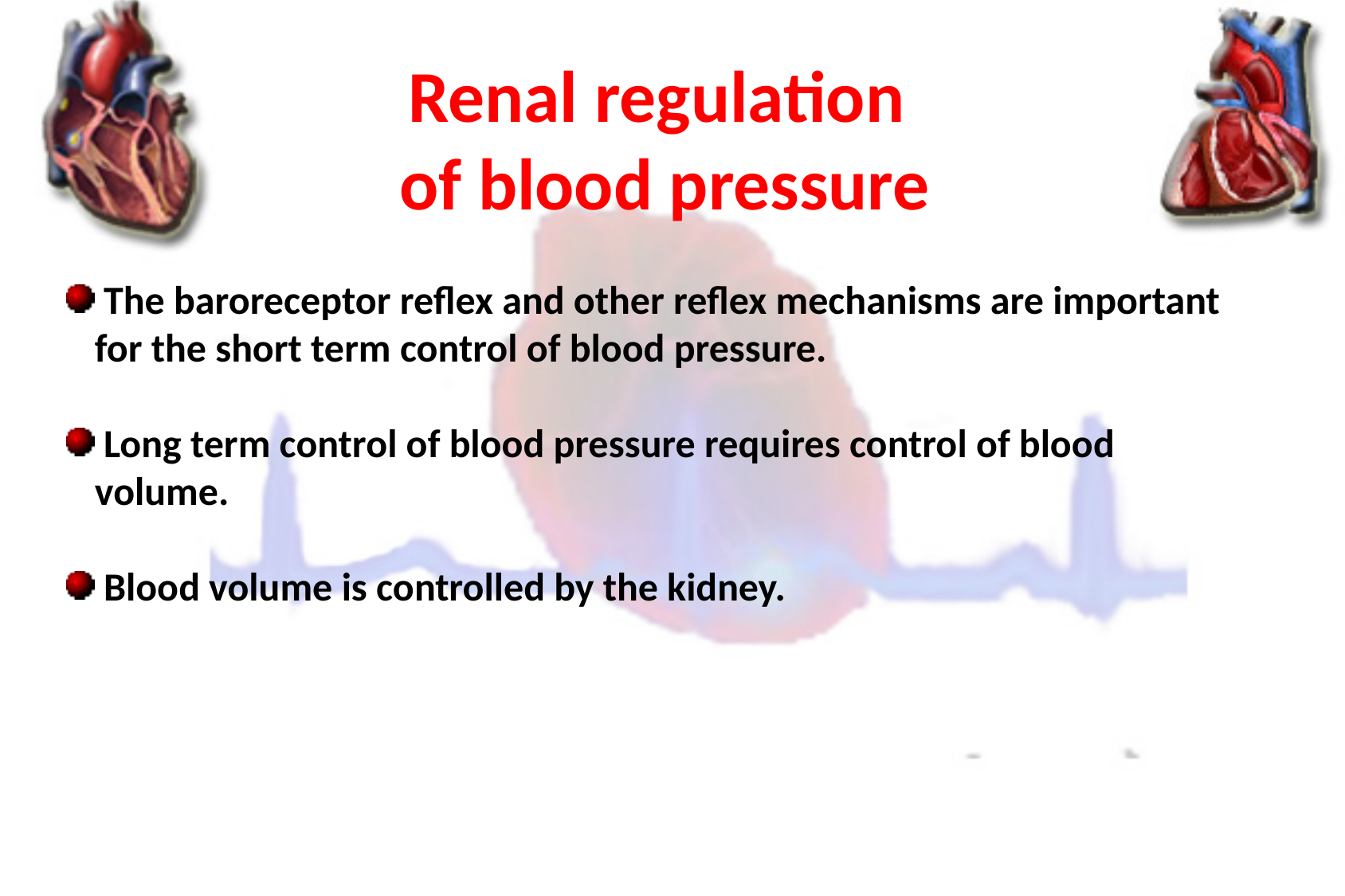

Renal regulation
 of blood pressure
 The baroreceptor reflex and other reflex mechanisms are important for the short term control of blood pressure.

 Long term control of blood pressure requires control of blood volume.

 Blood volume is controlled by the kidney.